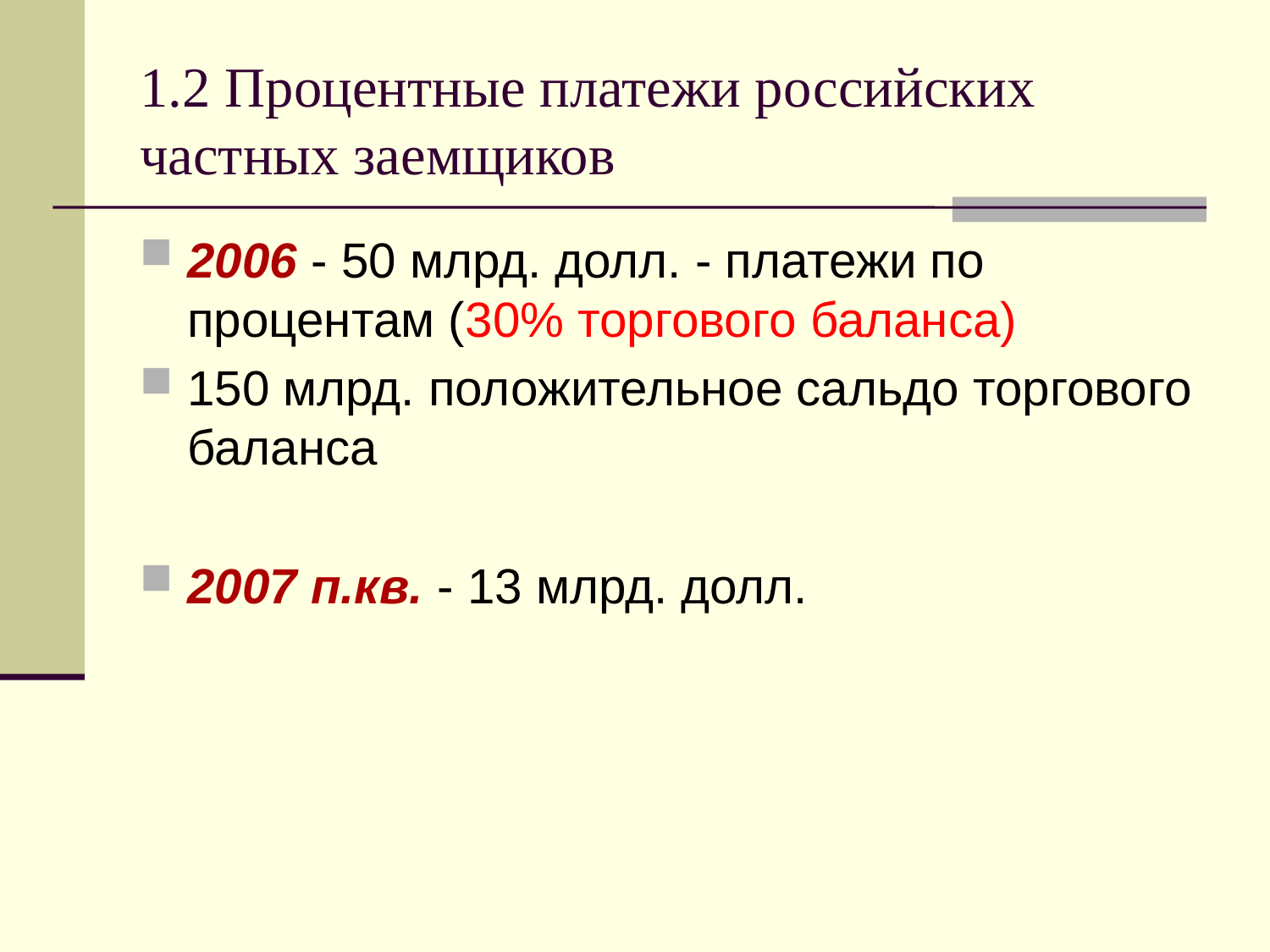

# 1.2 Процентные платежи российских частных заемщиков
2006 - 50 млрд. долл. - платежи по процентам (30% торгового баланса)
150 млрд. положительное сальдо торгового баланса

2007 п.кв. - 13 млрд. долл.